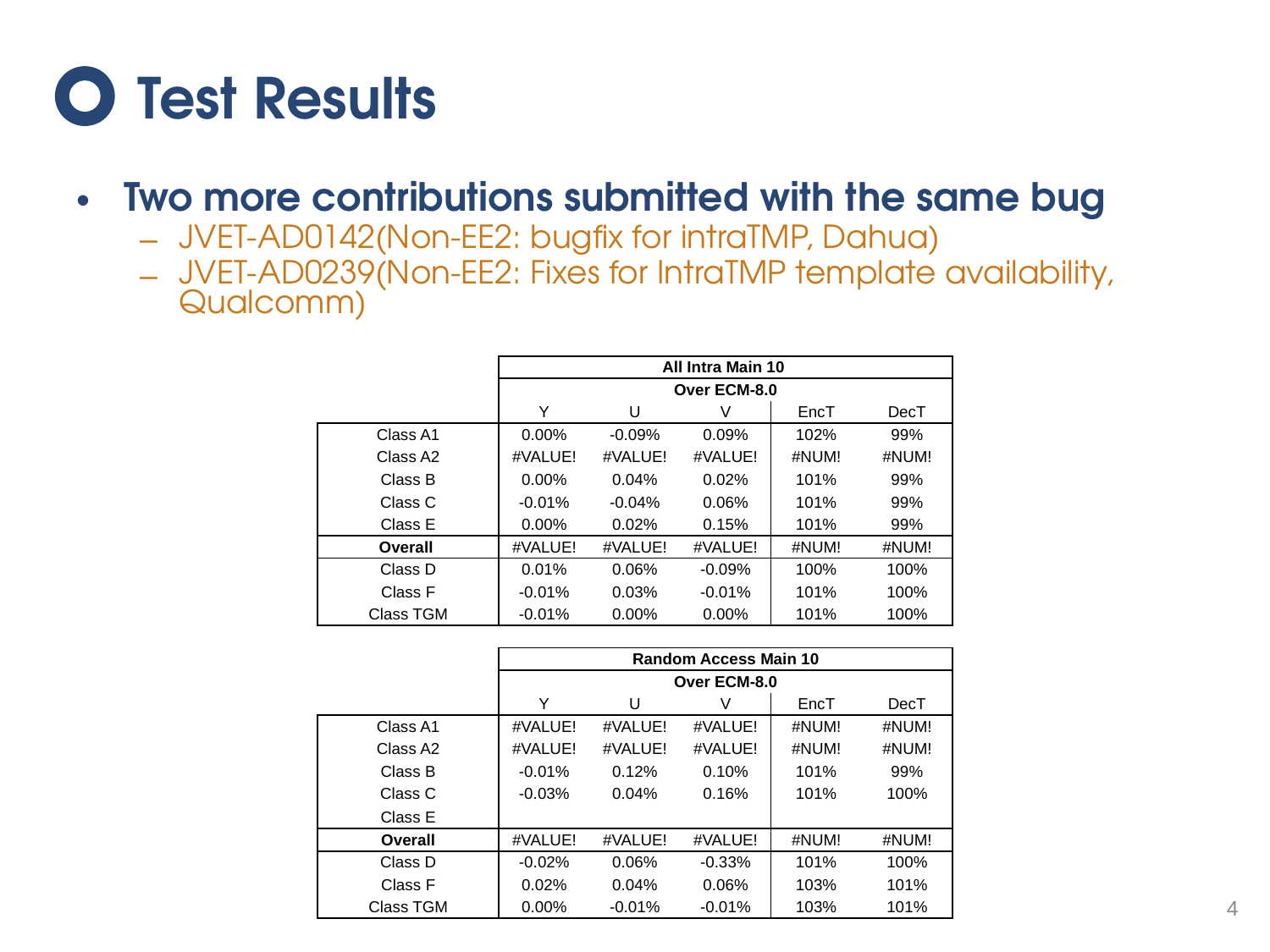

# Test Results
Two more contributions submitted with the same bug
JVET-AD0142(Non-EE2: bugfix for intraTMP, Dahua)
JVET-AD0239(Non-EE2: Fixes for IntraTMP template availability, Qualcomm)

|  | All Intra Main 10 |  |  |  |  |
| --- | --- | --- | --- | --- | --- |
|  | Over ECM-8.0 |  |  |  |  |
|  | Y | U | V | EncT | DecT |
| Class A1 | 0.00% | -0.09% | 0.09% | 102% | 99% |
| Class A2 | #VALUE! | #VALUE! | #VALUE! | #NUM! | #NUM! |
| Class B | 0.00% | 0.04% | 0.02% | 101% | 99% |
| Class C | -0.01% | -0.04% | 0.06% | 101% | 99% |
| Class E | 0.00% | 0.02% | 0.15% | 101% | 99% |
| Overall | #VALUE! | #VALUE! | #VALUE! | #NUM! | #NUM! |
| Class D | 0.01% | 0.06% | -0.09% | 100% | 100% |
| Class F | -0.01% | 0.03% | -0.01% | 101% | 100% |
| Class TGM | -0.01% | 0.00% | 0.00% | 101% | 100% |
|  |  |  |  |  |  |
|  | Random Access Main 10 |  |  |  |  |
|  | Over ECM-8.0 |  |  |  |  |
|  | Y | U | V | EncT | DecT |
| Class A1 | #VALUE! | #VALUE! | #VALUE! | #NUM! | #NUM! |
| Class A2 | #VALUE! | #VALUE! | #VALUE! | #NUM! | #NUM! |
| Class B | -0.01% | 0.12% | 0.10% | 101% | 99% |
| Class C | -0.03% | 0.04% | 0.16% | 101% | 100% |
| Class E |  |  |  |  |  |
| Overall | #VALUE! | #VALUE! | #VALUE! | #NUM! | #NUM! |
| Class D | -0.02% | 0.06% | -0.33% | 101% | 100% |
| Class F | 0.02% | 0.04% | 0.06% | 103% | 101% |
| Class TGM | 0.00% | -0.01% | -0.01% | 103% | 101% |